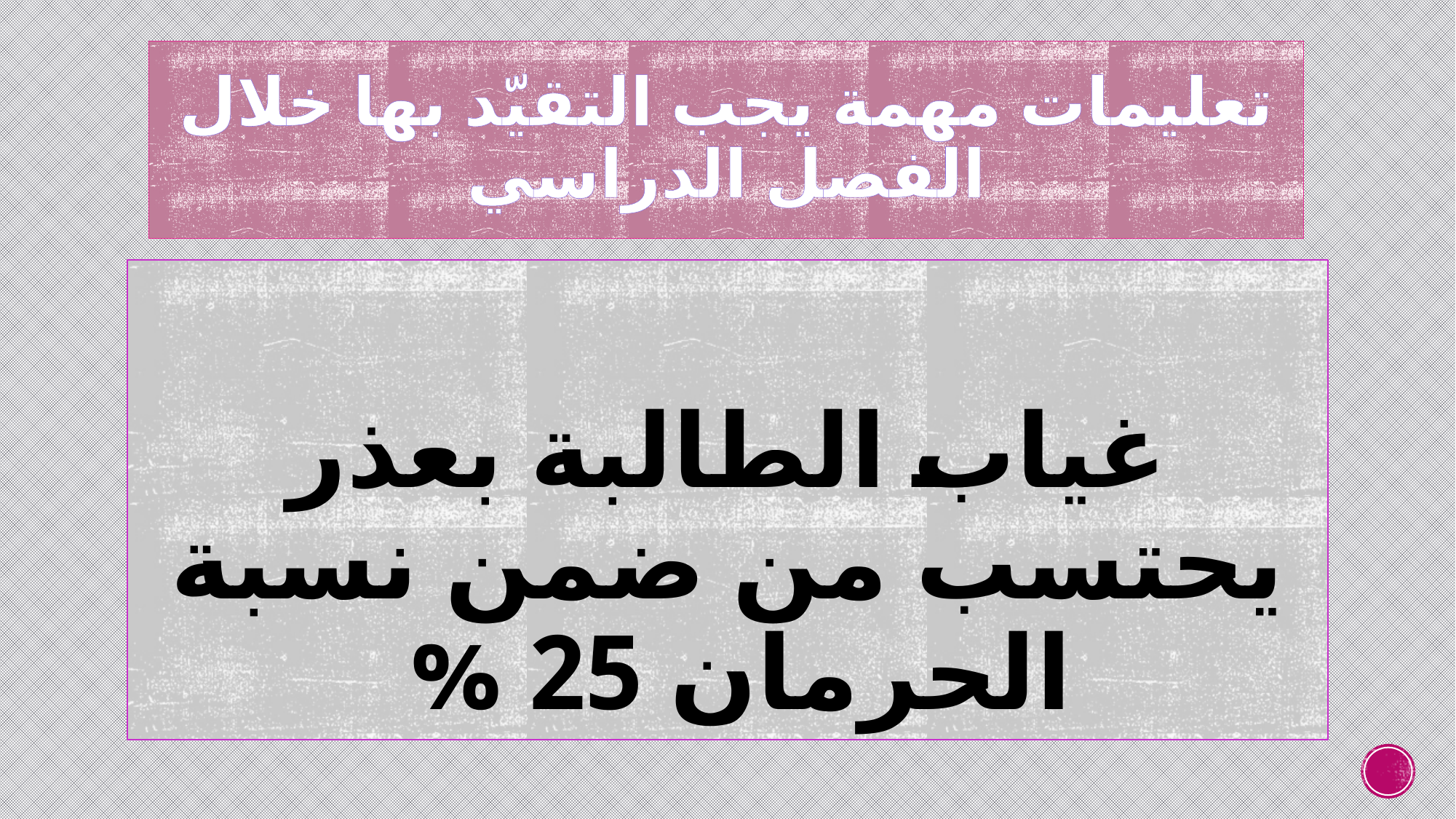

# تعليمات مهمة يجب التقيّد بها خلال الفصل الدراسي

غياب الطالبة بعذر يحتسب من ضمن نسبة الحرمان 25 %